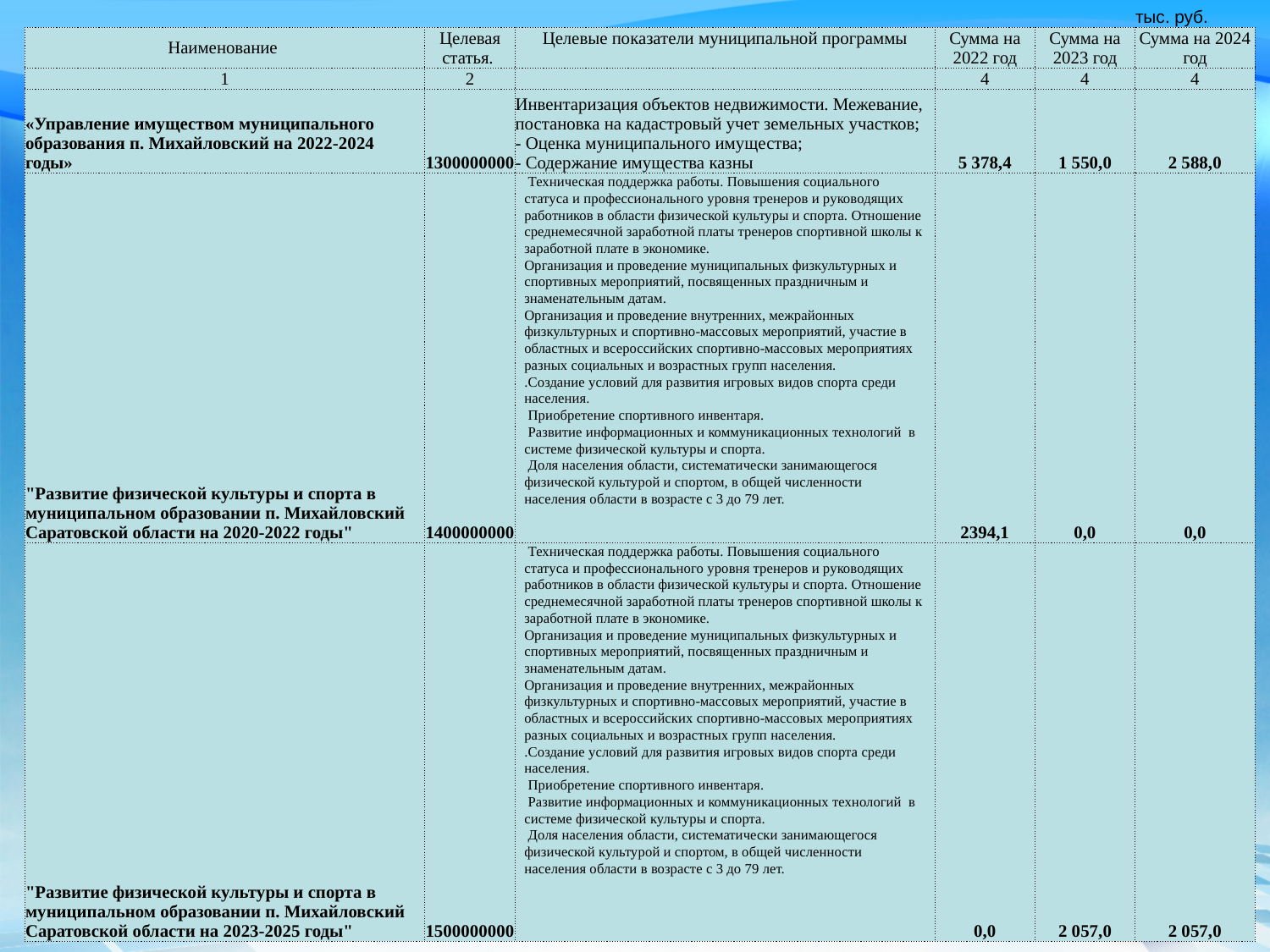

|  |  |  |  |  | тыс. руб. |
| --- | --- | --- | --- | --- | --- |
| Наименование | Целевая статья. | Целевые показатели муниципальной программы | Сумма на 2022 год | Сумма на 2023 год | Сумма на 2024 год |
| 1 | 2 |  | 4 | 4 | 4 |
| «Управление имуществом муниципального образования п. Михайловский на 2022-2024 годы» | 1300000000 | Инвентаризация объектов недвижимости. Межевание, постановка на кадастровый учет земельных участков; - Оценка муниципального имущества; - Содержание имущества казны | 5 378,4 | 1 550,0 | 2 588,0 |
| "Развитие физической культуры и спорта в муниципальном образовании п. Михайловский Саратовской области на 2020-2022 годы" | 1400000000 | Техническая поддержка работы. Повышения социального статуса и профессионального уровня тренеров и руководящих работников в области физической культуры и спорта. Отношение среднемесячной заработной платы тренеров спортивной школы к заработной плате в экономике. Организация и проведение муниципальных физкультурных и спортивных мероприятий, посвященных праздничным и знаменательным датам. Организация и проведение внутренних, межрайонных физкультурных и спортивно-массовых мероприятий, участие в областных и всероссийских спортивно-массовых мероприятиях разных социальных и возрастных групп населения. .Создание условий для развития игровых видов спорта среди населения. Приобретение спортивного инвентаря. Развитие информационных и коммуникационных технологий в системе физической культуры и спорта. Доля населения области, систематически занимающегося физической культурой и спортом, в общей численности населения области в возрасте с 3 до 79 лет. | 2394,1 | 0,0 | 0,0 |
| "Развитие физической культуры и спорта в муниципальном образовании п. Михайловский Саратовской области на 2023-2025 годы" | 1500000000 | Техническая поддержка работы. Повышения социального статуса и профессионального уровня тренеров и руководящих работников в области физической культуры и спорта. Отношение среднемесячной заработной платы тренеров спортивной школы к заработной плате в экономике. Организация и проведение муниципальных физкультурных и спортивных мероприятий, посвященных праздничным и знаменательным датам. Организация и проведение внутренних, межрайонных физкультурных и спортивно-массовых мероприятий, участие в областных и всероссийских спортивно-массовых мероприятиях разных социальных и возрастных групп населения. .Создание условий для развития игровых видов спорта среди населения. Приобретение спортивного инвентаря. Развитие информационных и коммуникационных технологий в системе физической культуры и спорта. Доля населения области, систематически занимающегося физической культурой и спортом, в общей численности населения области в возрасте с 3 до 79 лет. | 0,0 | 2 057,0 | 2 057,0 |